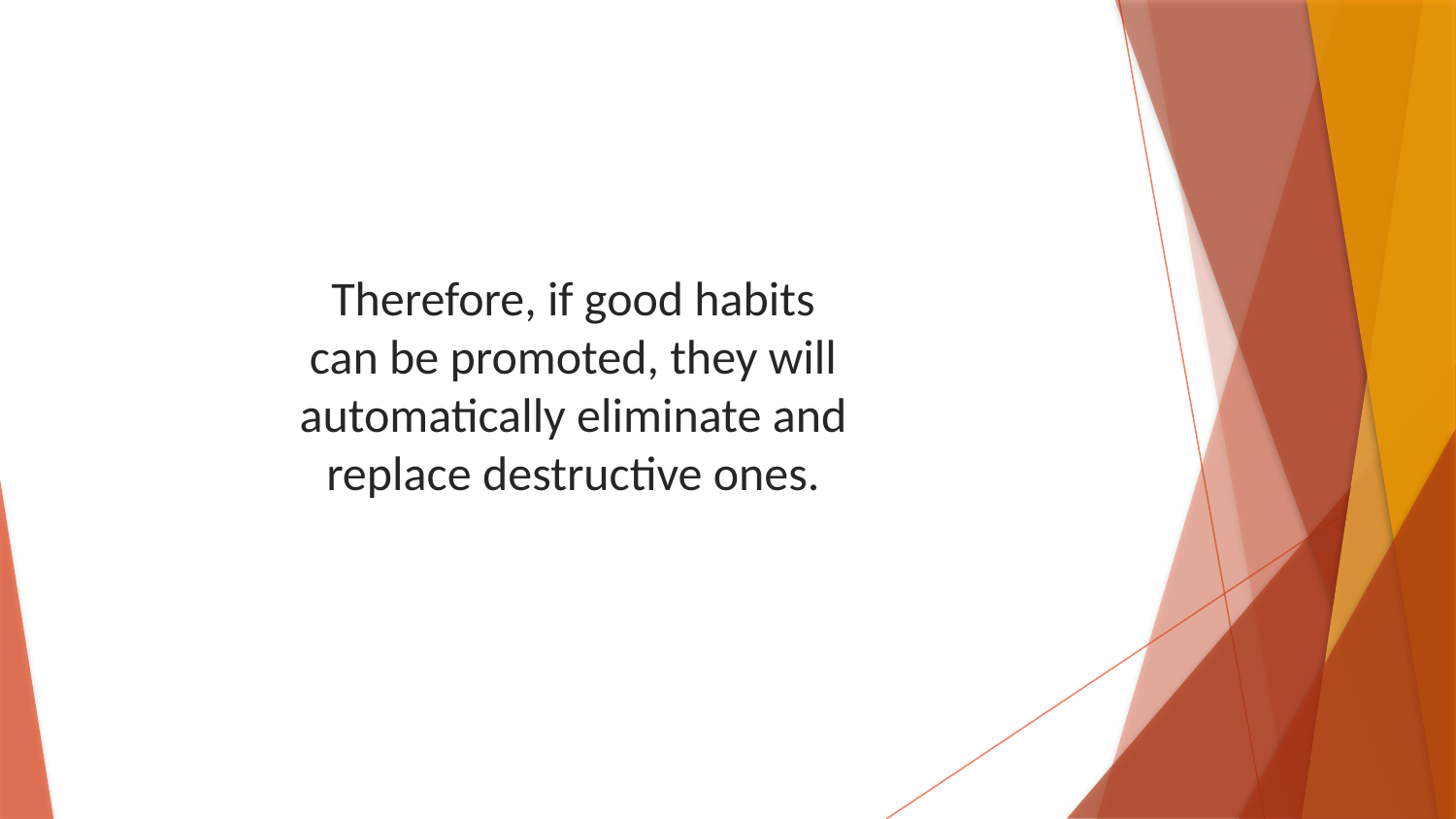

Therefore, if good habits can be promoted, they will automatically eliminate and replace destructive ones.